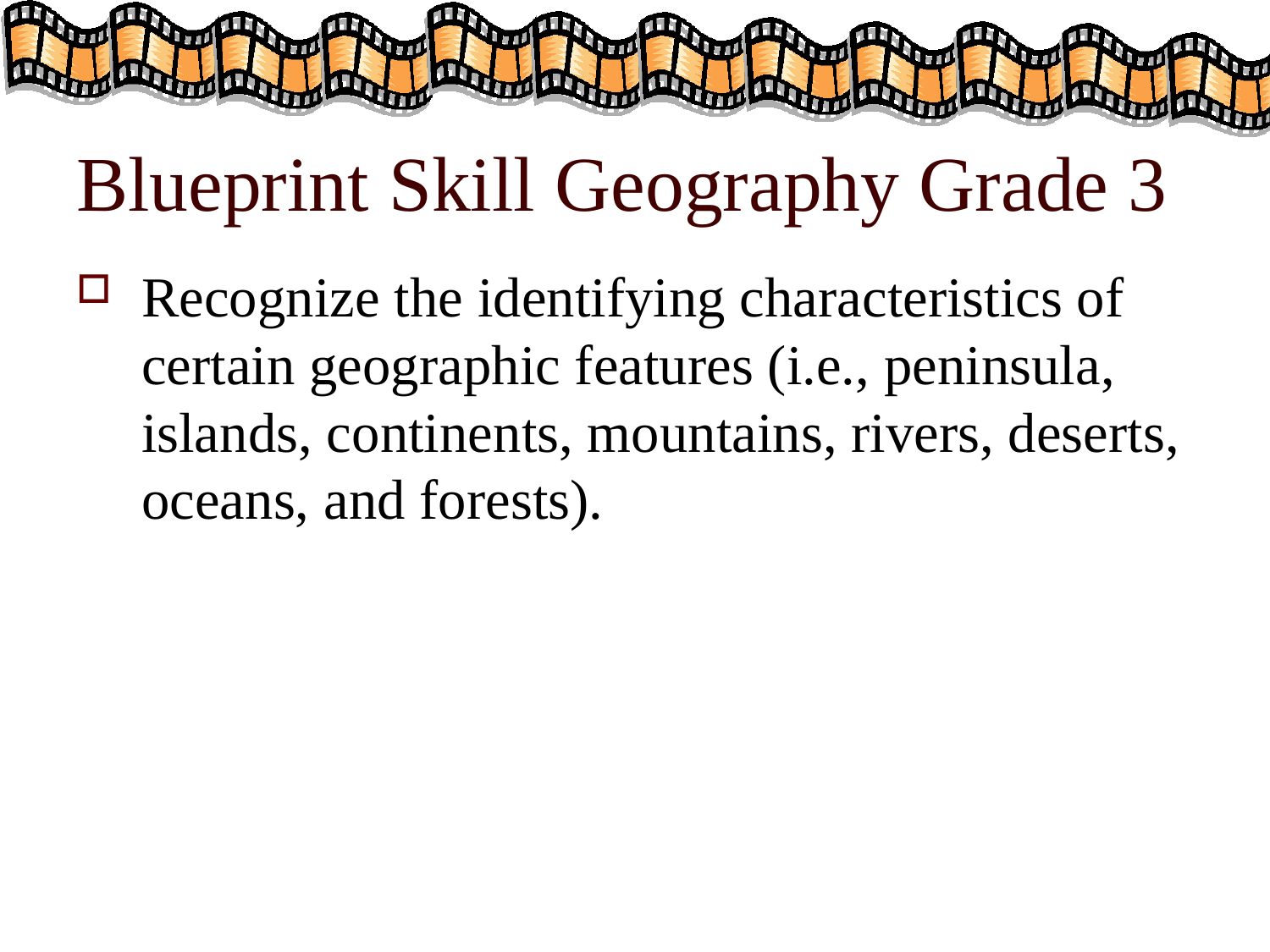

# Blueprint Skill Geography Grade 3
Recognize the identifying characteristics of certain geographic features (i.e., peninsula, islands, continents, mountains, rivers, deserts, oceans, and forests).